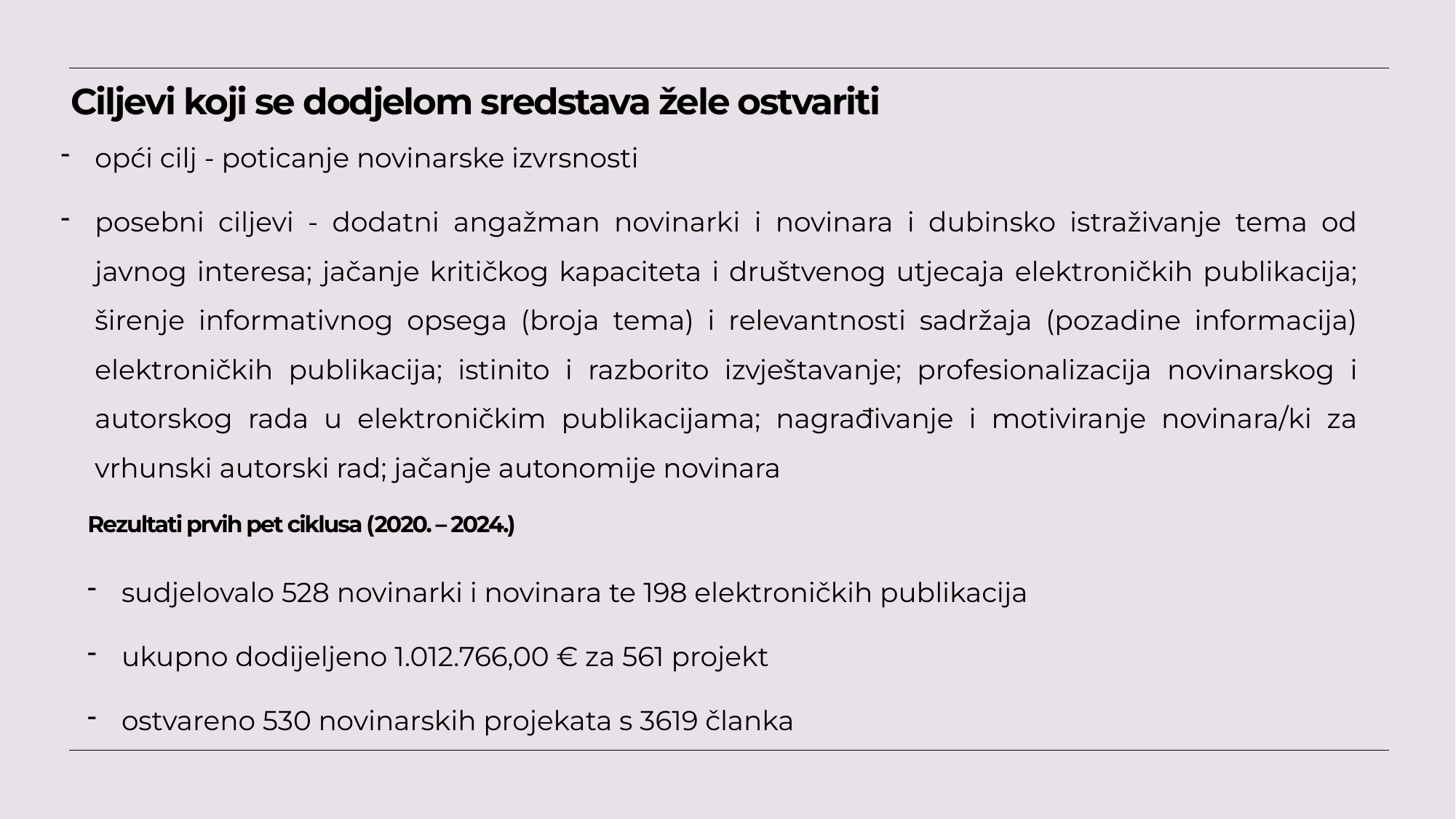

Ciljevi koji se dodjelom sredstava žele ostvariti
opći cilj - poticanje novinarske izvrsnosti
posebni ciljevi - dodatni angažman novinarki i novinara i dubinsko istraživanje tema od javnog interesa; jačanje kritičkog kapaciteta i društvenog utjecaja elektroničkih publikacija; širenje informativnog opsega (broja tema) i relevantnosti sadržaja (pozadine informacija) elektroničkih publikacija; istinito i razborito izvještavanje; profesionalizacija novinarskog i autorskog rada u elektroničkim publikacijama; nagrađivanje i motiviranje novinara/ki za vrhunski autorski rad; jačanje autonomije novinara
# Rezultati prvih pet ciklusa (2020. – 2024.)
sudjelovalo 528 novinarki i novinara te 198 elektroničkih publikacija
ukupno dodijeljeno 1.012.766,00 € za 561 projekt
ostvareno 530 novinarskih projekata s 3619 članka